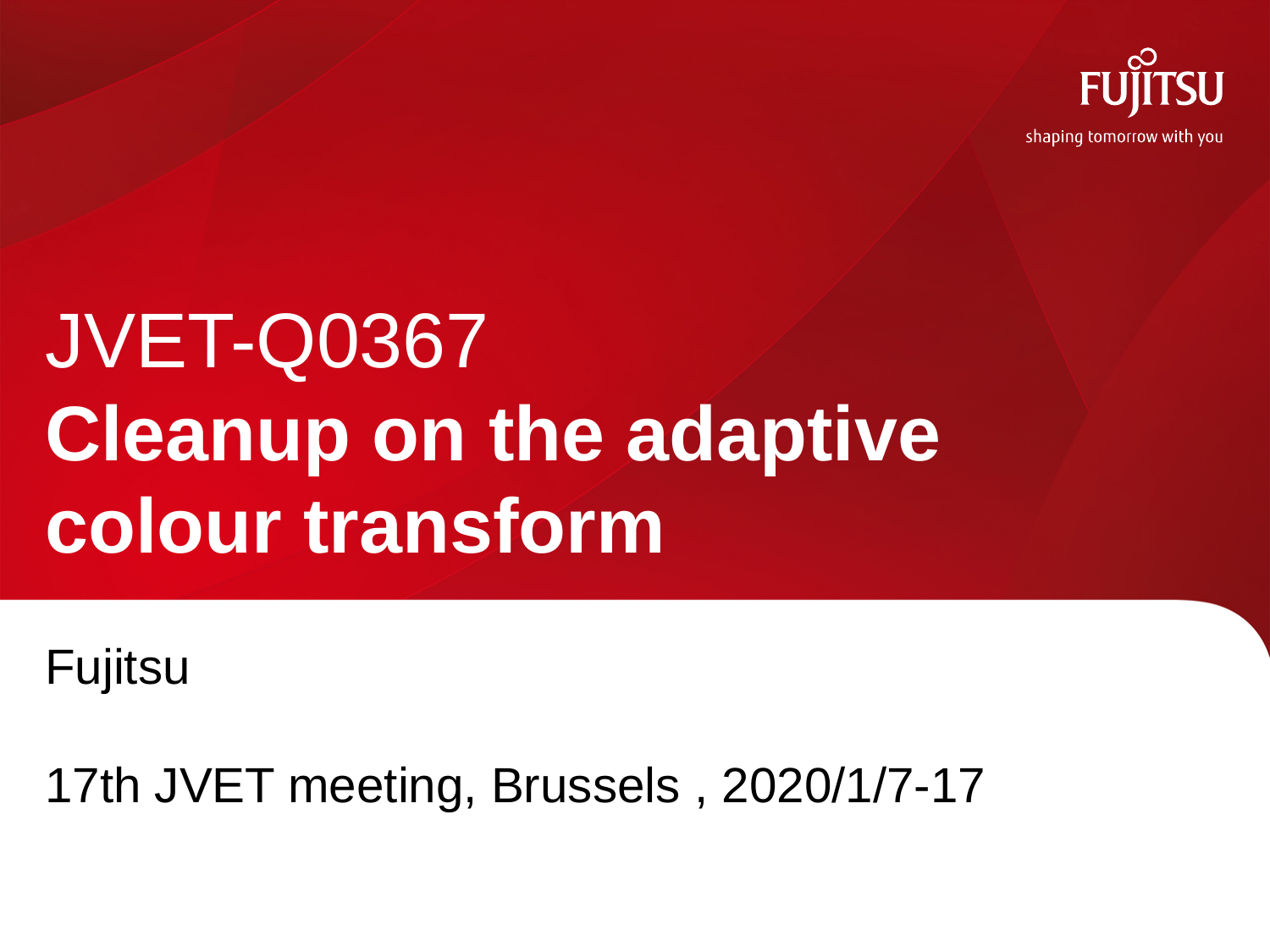

# JVET-Q0367 Cleanup on the adaptive colour transform
Fujitsu

17th JVET meeting, Brussels , 2020/1/7-17